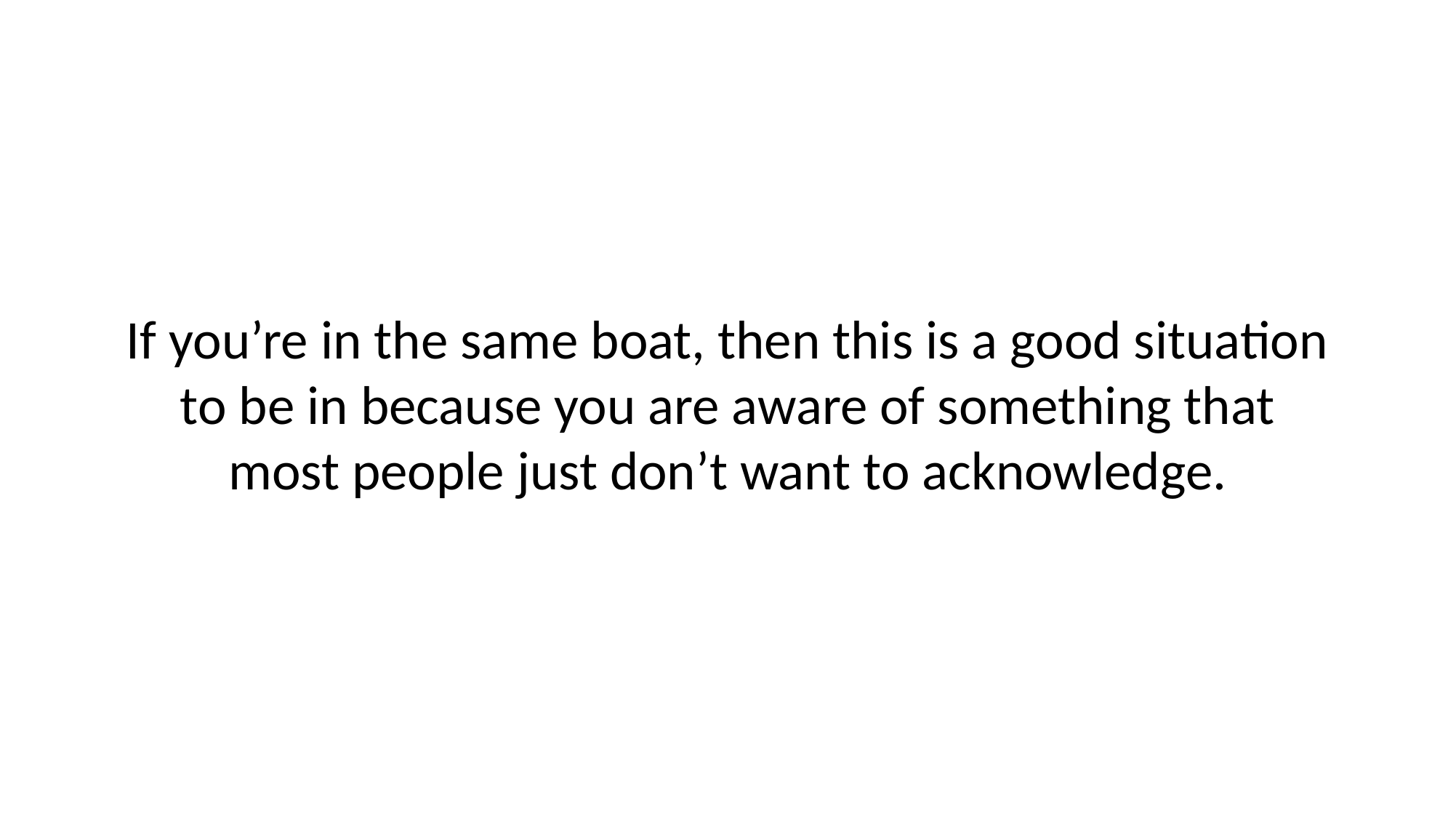

# If you’re in the same boat, then this is a good situation to be in because you are aware of something that most people just don’t want to acknowledge.